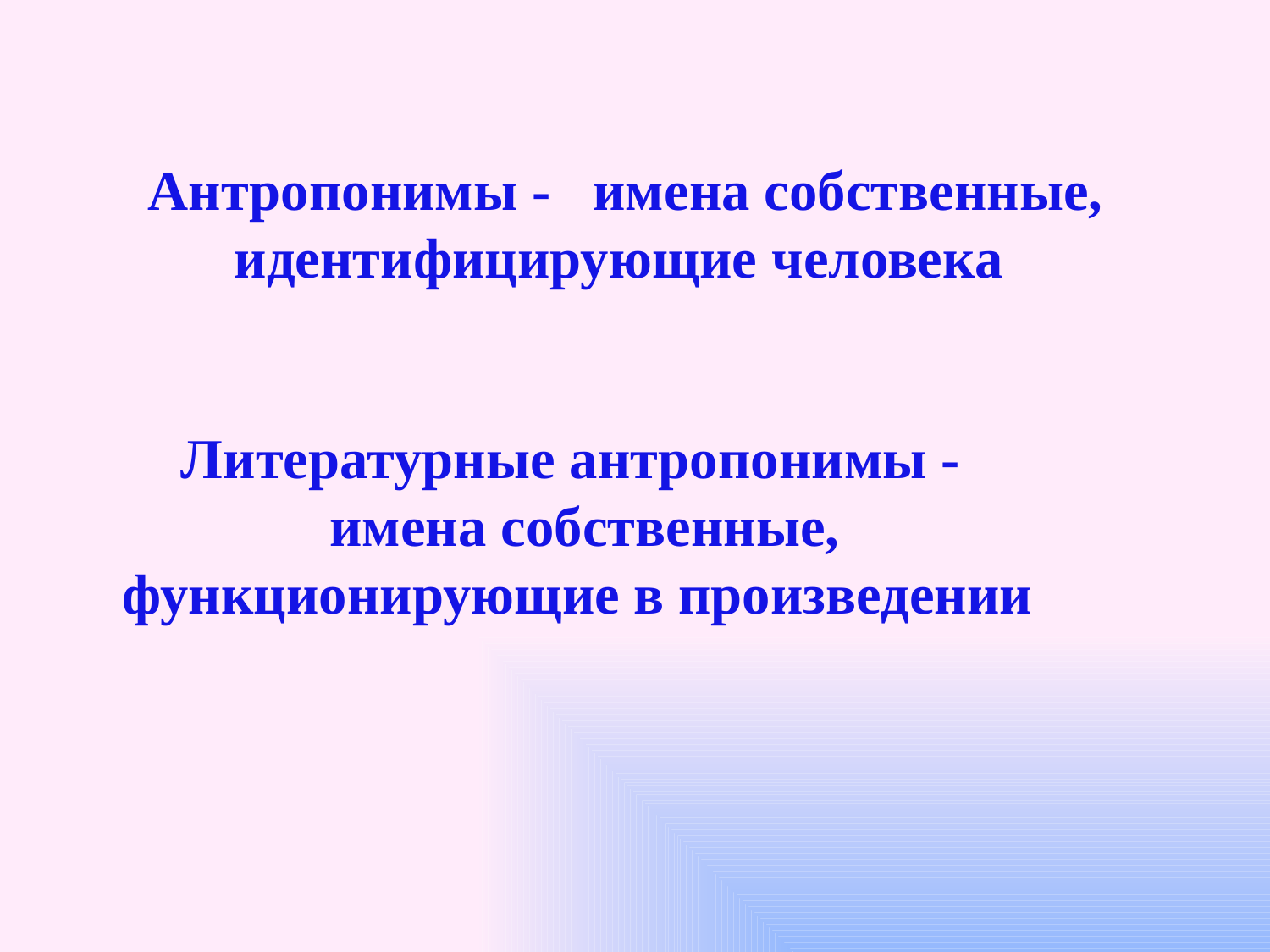

Антропонимы -   имена собственные, идентифицирующие человека
Литературные антропонимы -   имена собственные, функционирующие в произведении